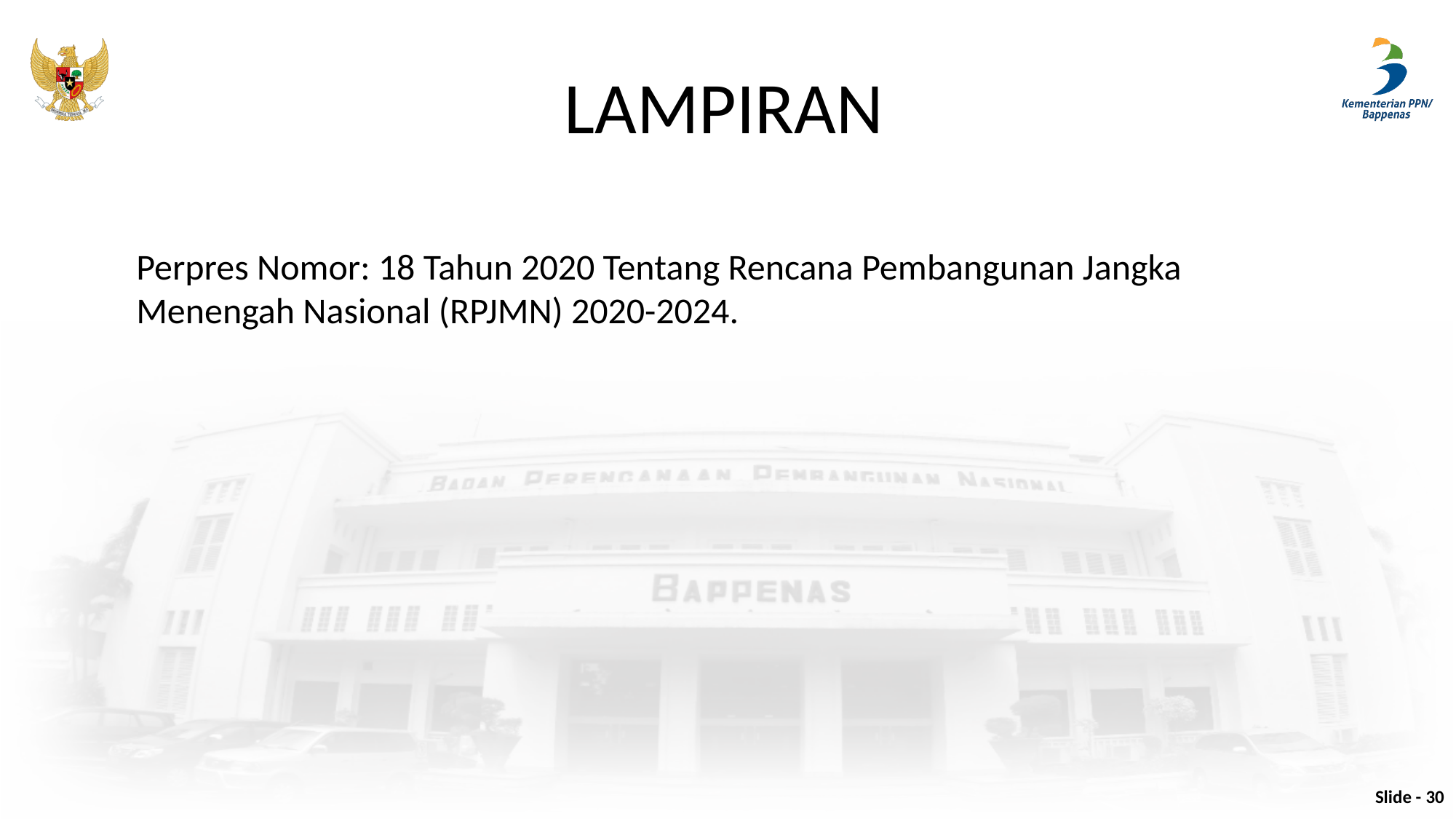

LAMPIRAN
Perpres Nomor: 18 Tahun 2020 Tentang Rencana Pembangunan Jangka Menengah Nasional (RPJMN) 2020-2024.

Slide - 30